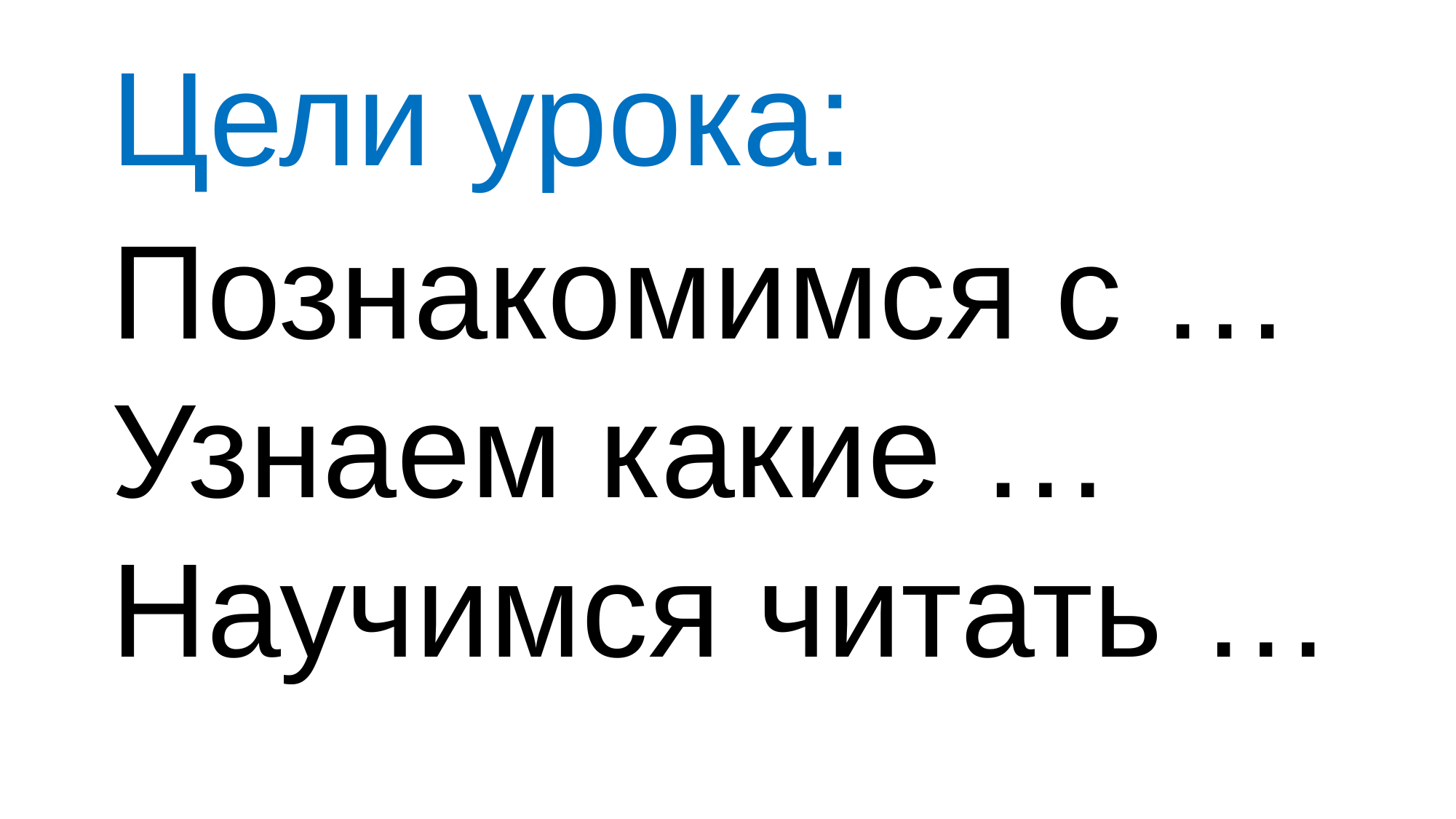

# Цели урока:
Познакомимся с …
Узнаем какие …
Научимся читать …